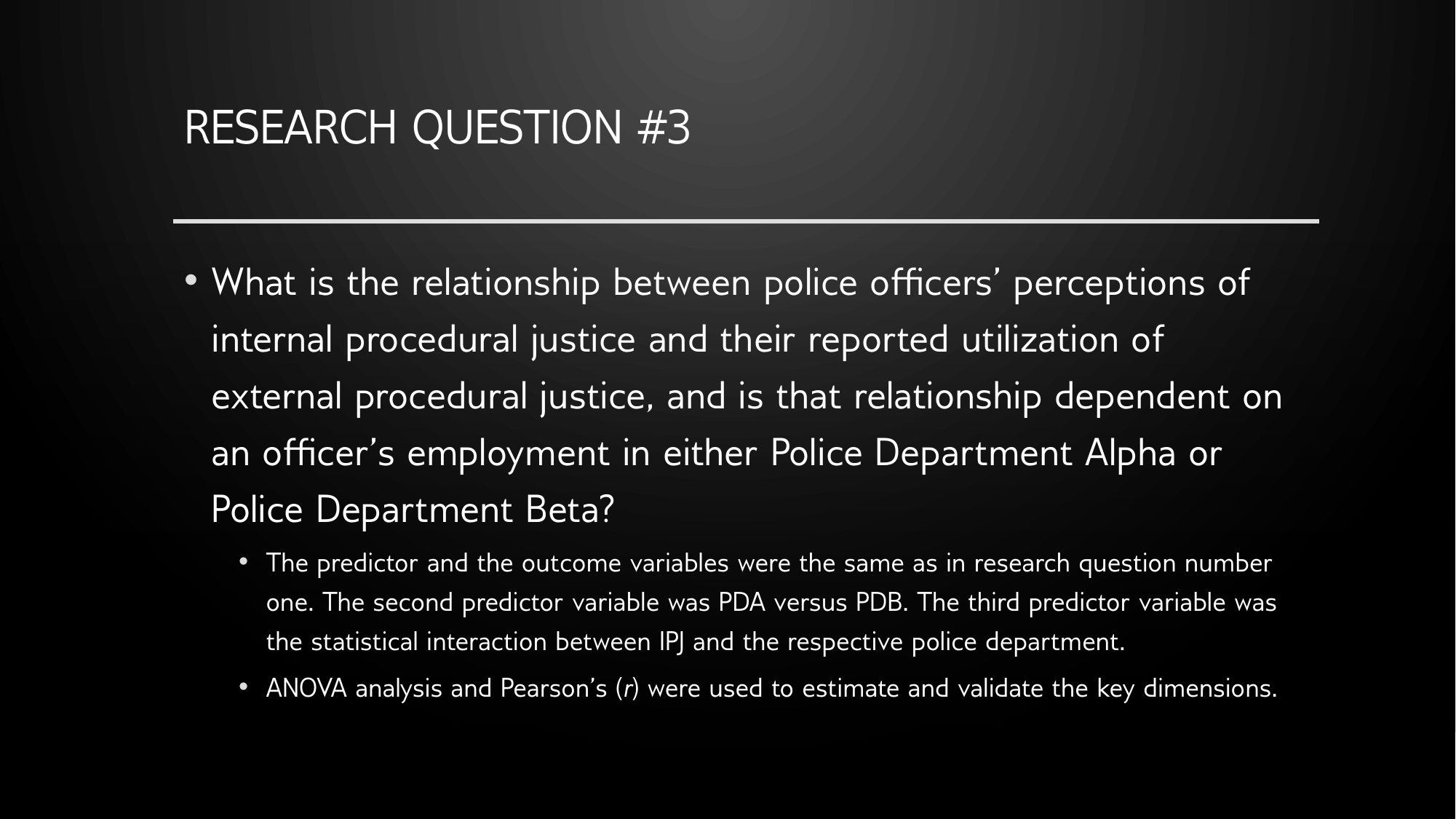

# Research question #3
What is the relationship between police officers’ perceptions of internal procedural justice and their reported utilization of external procedural justice, and is that relationship dependent on an officer’s employment in either Police Department Alpha or Police Department Beta?
The predictor and the outcome variables were the same as in research question number one. The second predictor variable was PDA versus PDB. The third predictor variable was the statistical interaction between IPJ and the respective police department.
ANOVA analysis and Pearson’s (r) were used to estimate and validate the key dimensions.